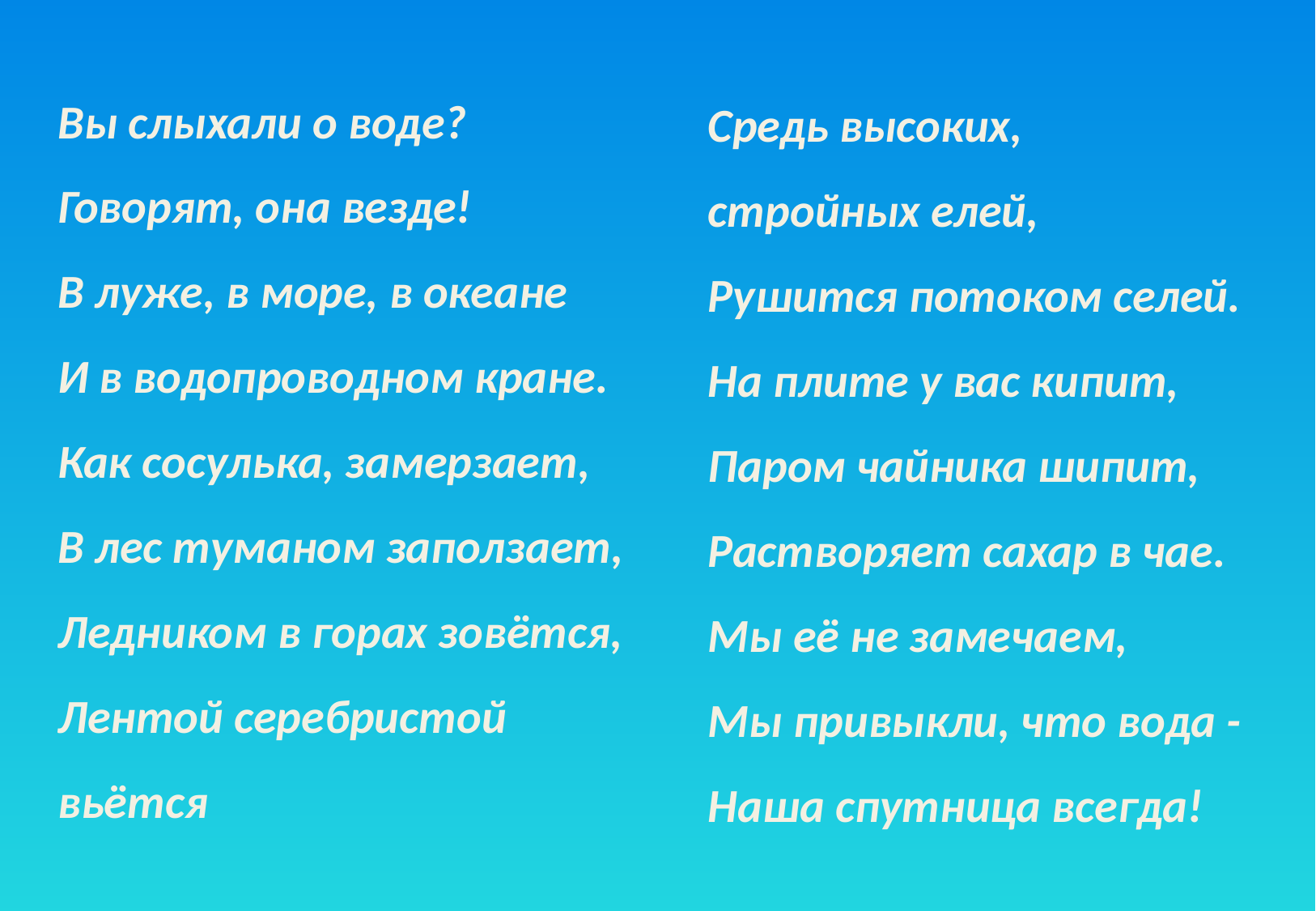

Вы слыхали о воде?
Говорят, она везде!
В луже, в море, в океане
И в водопроводном кране.
Как сосулька, замерзает,
В лес туманом заползает,
Ледником в горах зовётся,
Лентой серебристой вьётся
Средь высоких,
стройных елей,
Рушится потоком селей.
На плите у вас кипит,
Паром чайника шипит,
Растворяет сахар в чае.
Мы её не замечаем,
Мы привыкли, что вода -
Наша спутница всегда!